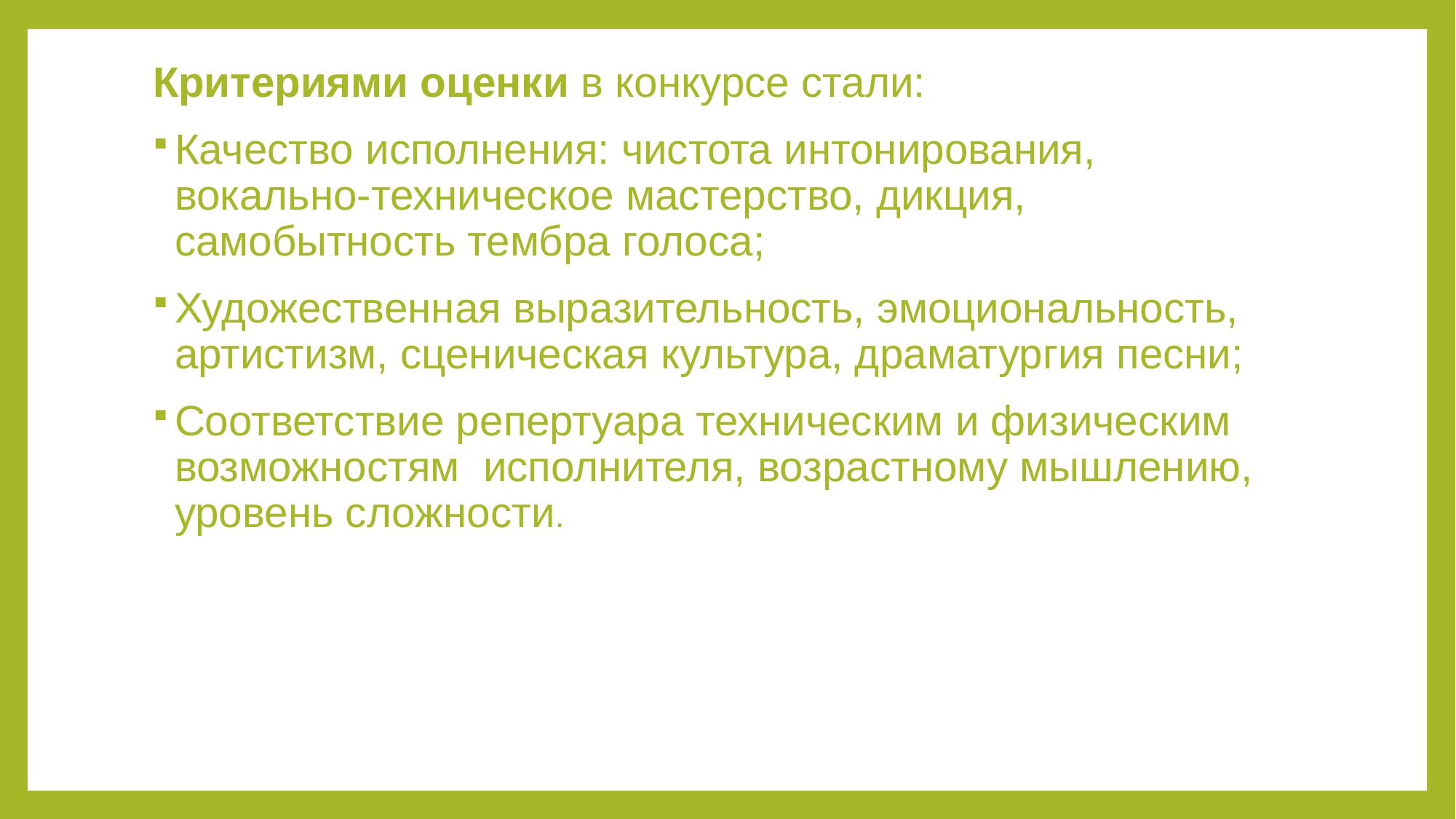

Критериями оценки в конкурсе стали:
Качество исполнения: чистота интонирования, вокально-техническое мастерство, дикция, самобытность тембра голоса;
Художественная выразительность, эмоциональность, артистизм, сценическая культура, драматургия песни;
Соответствие репертуара техническим и физическим возможностям  исполнителя, возрастному мышлению, уровень сложности.